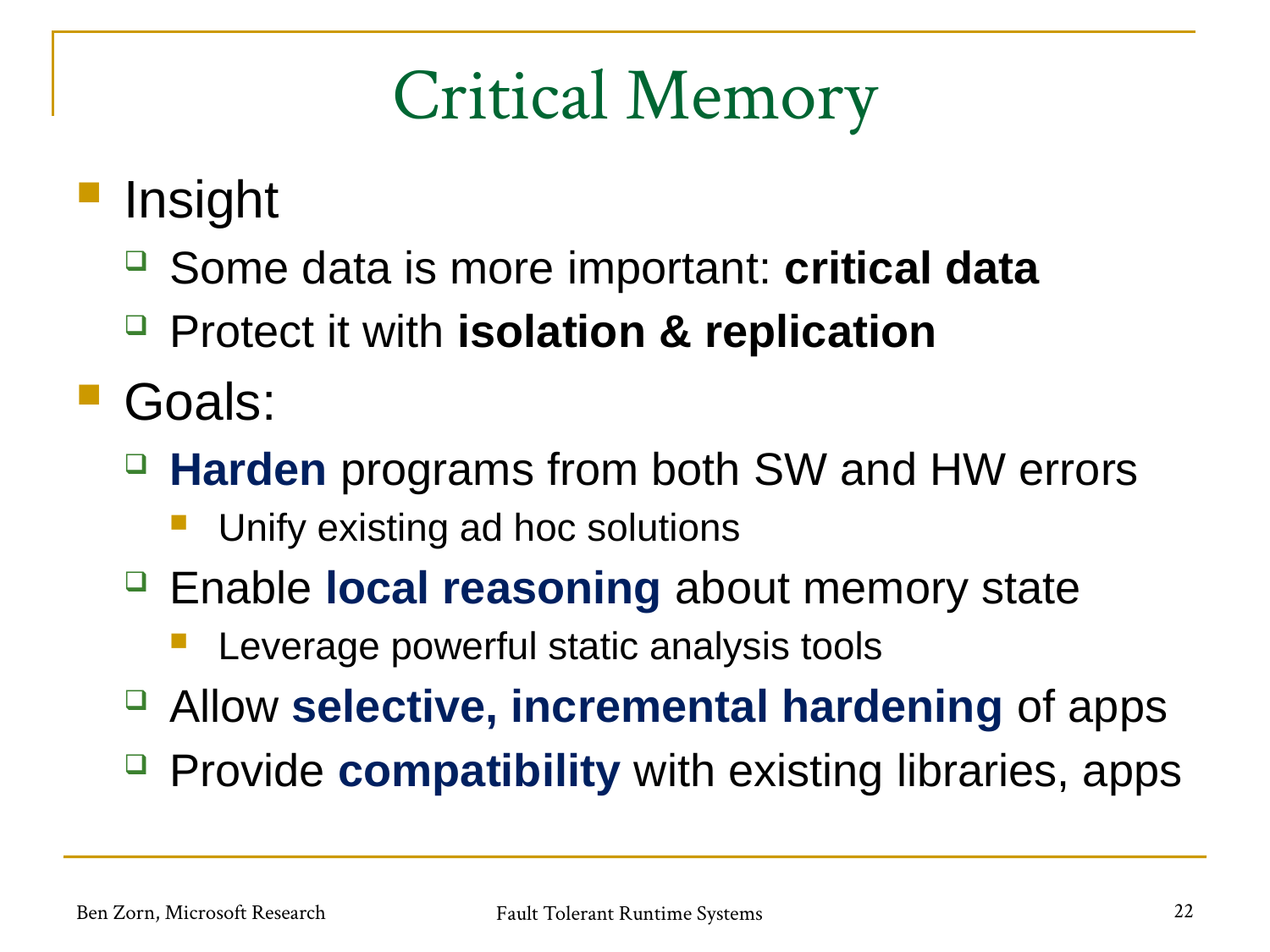

# Critical Memory
Insight
Some data is more important: critical data
Protect it with isolation & replication
Goals:
Harden programs from both SW and HW errors
Unify existing ad hoc solutions
Enable local reasoning about memory state
Leverage powerful static analysis tools
Allow selective, incremental hardening of apps
Provide compatibility with existing libraries, apps
Ben Zorn, Microsoft Research
22
Fault Tolerant Runtime Systems